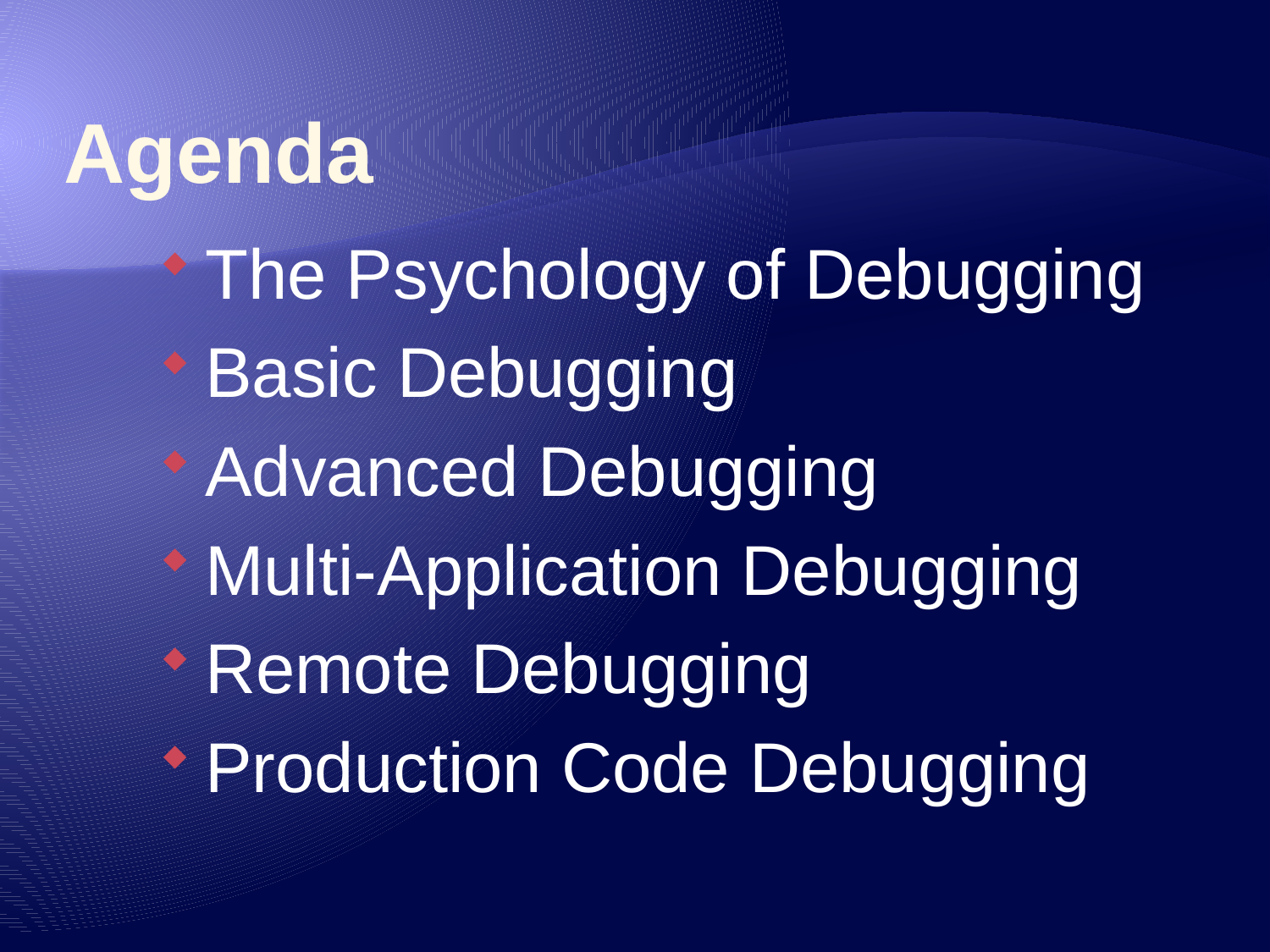

# Agenda
The Psychology of Debugging
Basic Debugging
Advanced Debugging
Multi-Application Debugging
Remote Debugging
Production Code Debugging